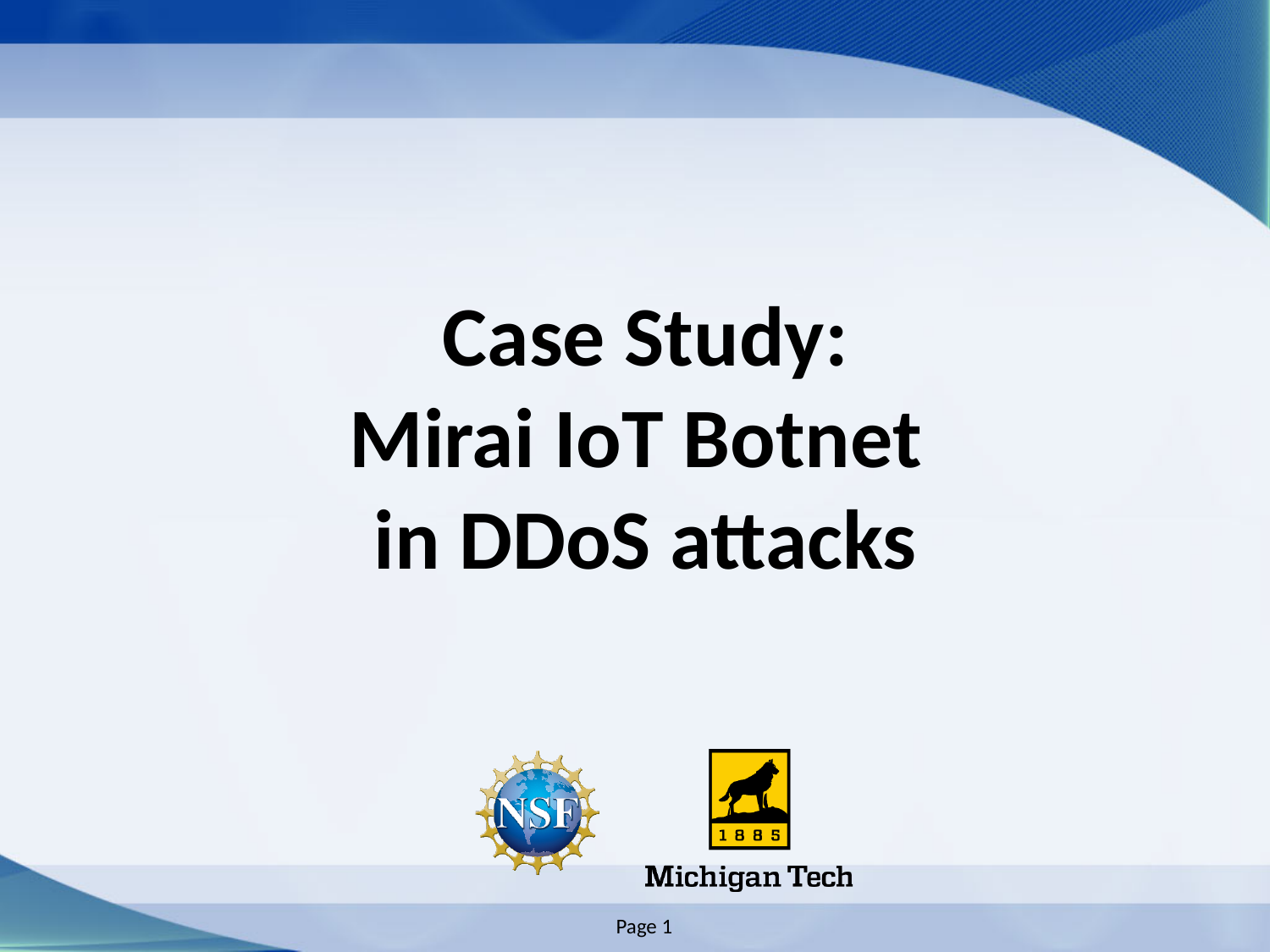

# Case Study: Mirai IoT Botnet in DDoS attacks